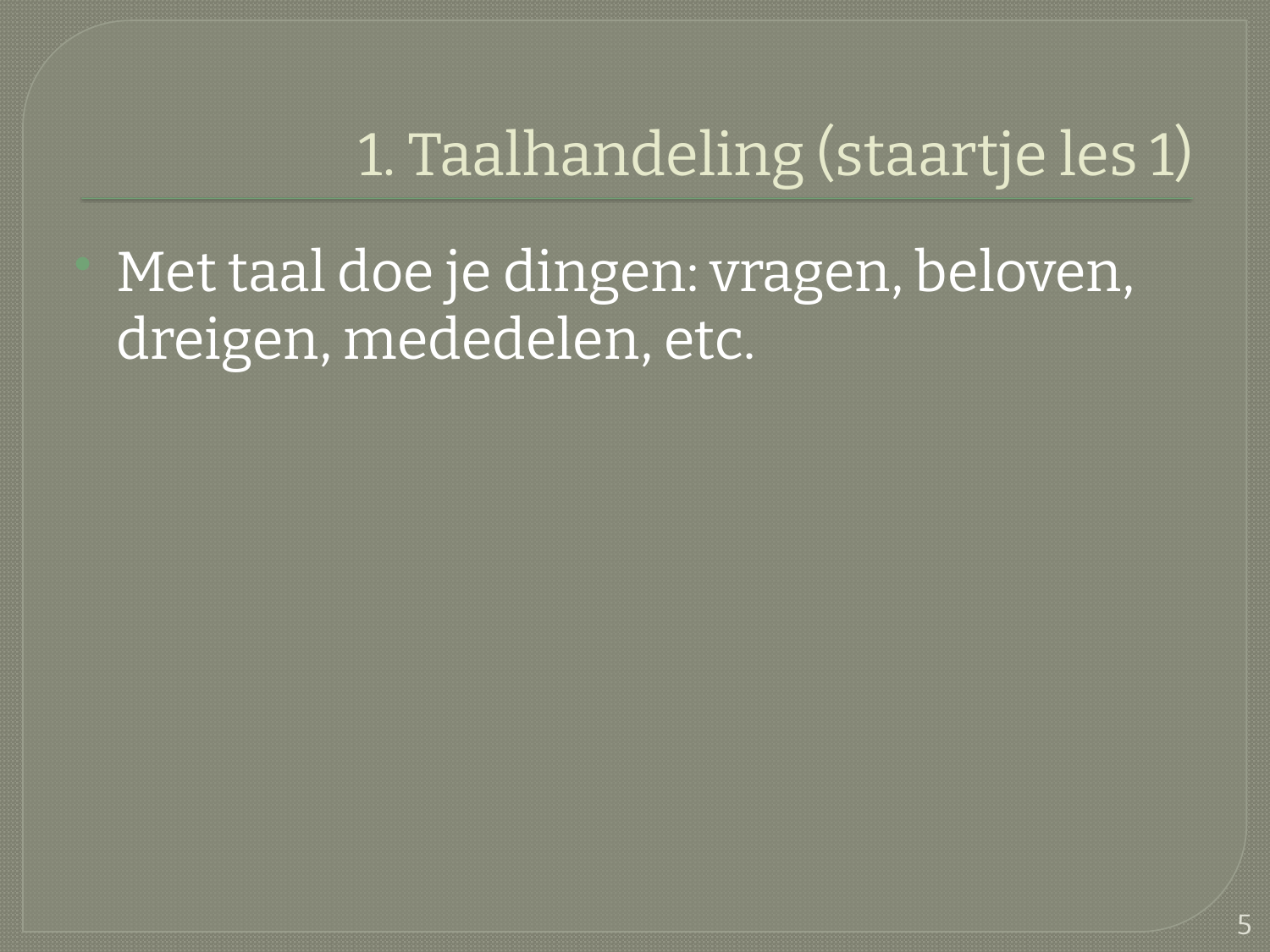

# 1. Taalhandeling (staartje les 1)
Met taal doe je dingen: vragen, beloven, dreigen, mededelen, etc.

5